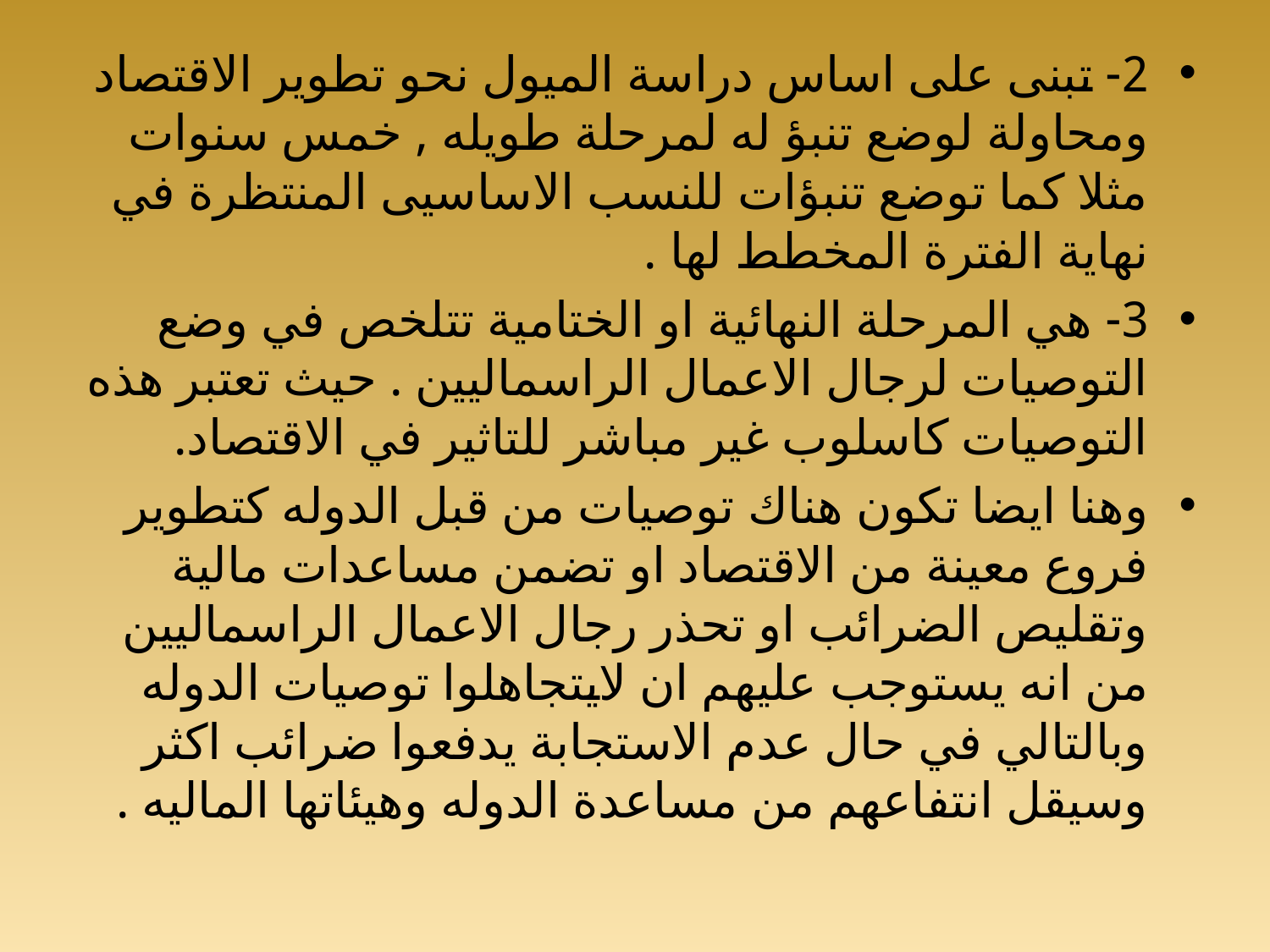

2- تبنى على اساس دراسة الميول نحو تطوير الاقتصاد ومحاولة لوضع تنبؤ له لمرحلة طويله , خمس سنوات مثلا كما توضع تنبؤات للنسب الاساسيى المنتظرة في نهاية الفترة المخطط لها .
3- هي المرحلة النهائية او الختامية تتلخص في وضع التوصيات لرجال الاعمال الراسماليين . حيث تعتبر هذه التوصيات كاسلوب غير مباشر للتاثير في الاقتصاد.
وهنا ايضا تكون هناك توصيات من قبل الدوله كتطوير فروع معينة من الاقتصاد او تضمن مساعدات مالية وتقليص الضرائب او تحذر رجال الاعمال الراسماليين من انه يستوجب عليهم ان لايتجاهلوا توصيات الدوله وبالتالي في حال عدم الاستجابة يدفعوا ضرائب اكثر وسيقل انتفاعهم من مساعدة الدوله وهيئاتها الماليه .